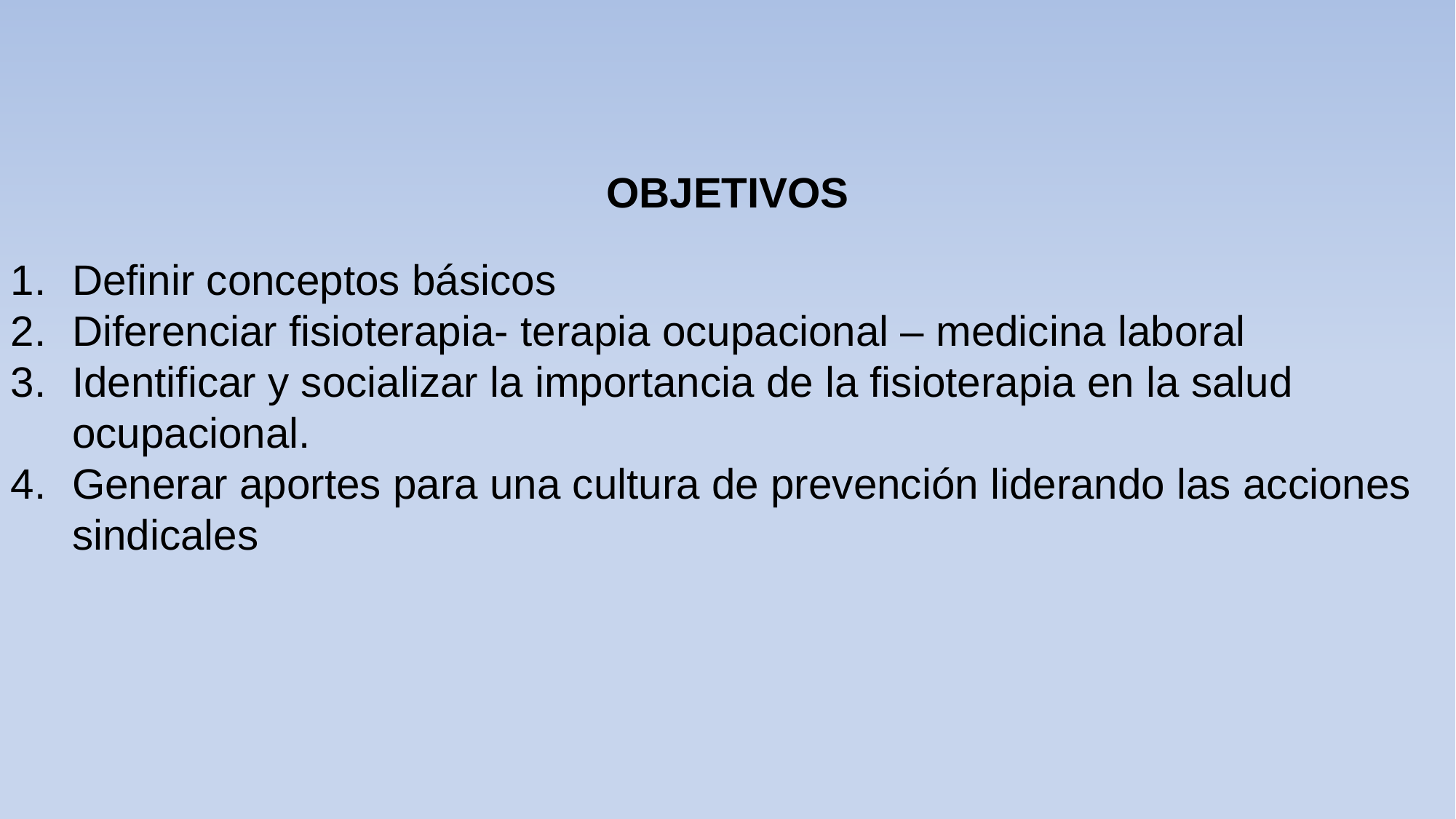

OBJETIVOS

Definir conceptos básicos
Diferenciar fisioterapia- terapia ocupacional – medicina laboral
Identificar y socializar la importancia de la fisioterapia en la salud ocupacional.
Generar aportes para una cultura de prevención liderando las acciones sindicales